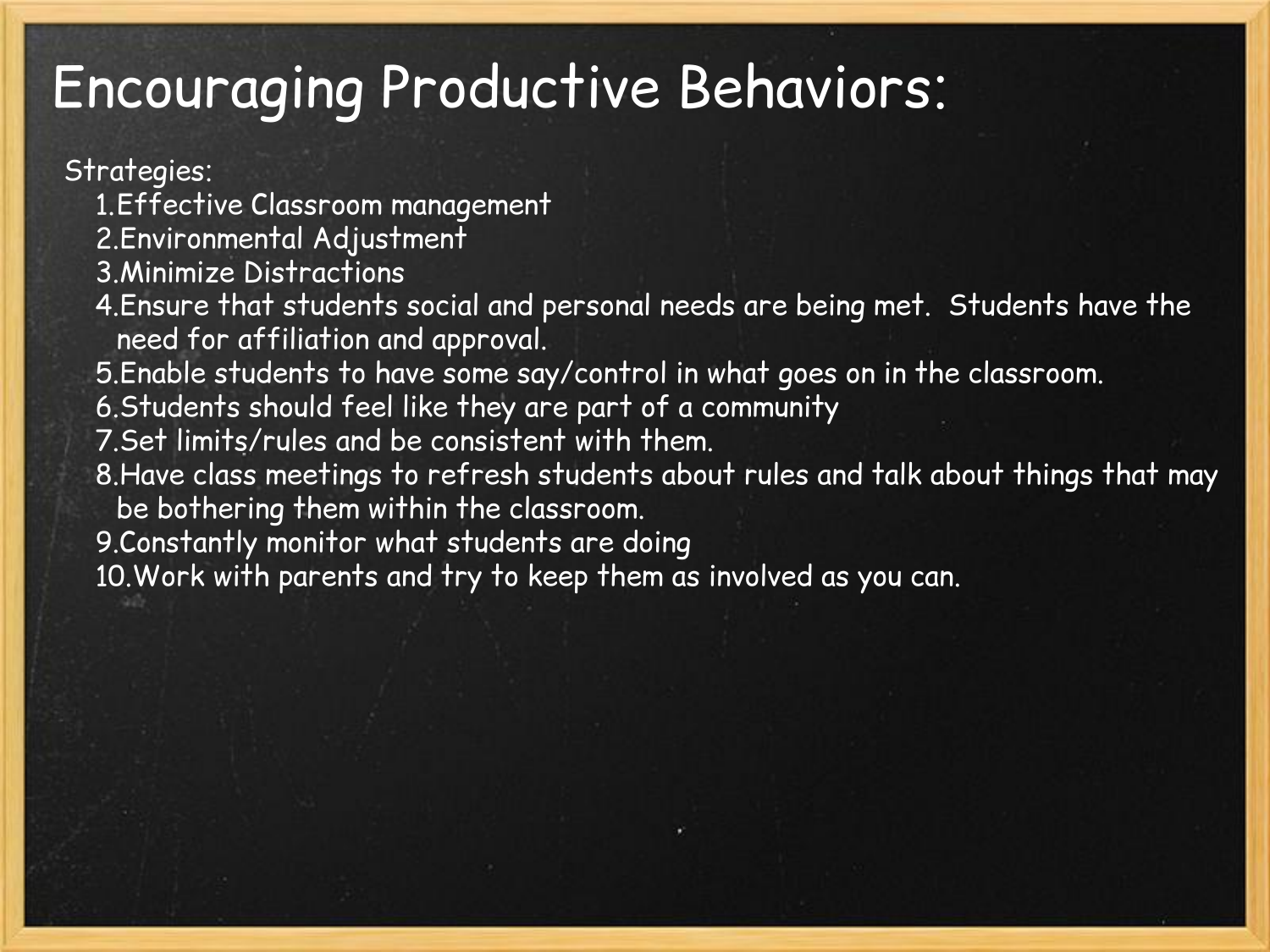

# Encouraging Productive Behaviors:
Strategies:
Effective Classroom management
Environmental Adjustment
Minimize Distractions
Ensure that students social and personal needs are being met.  Students have the need for affiliation and approval.
Enable students to have some say/control in what goes on in the classroom.
Students should feel like they are part of a community
Set limits/rules and be consistent with them.
Have class meetings to refresh students about rules and talk about things that may be bothering them within the classroom.
Constantly monitor what students are doing
Work with parents and try to keep them as involved as you can.